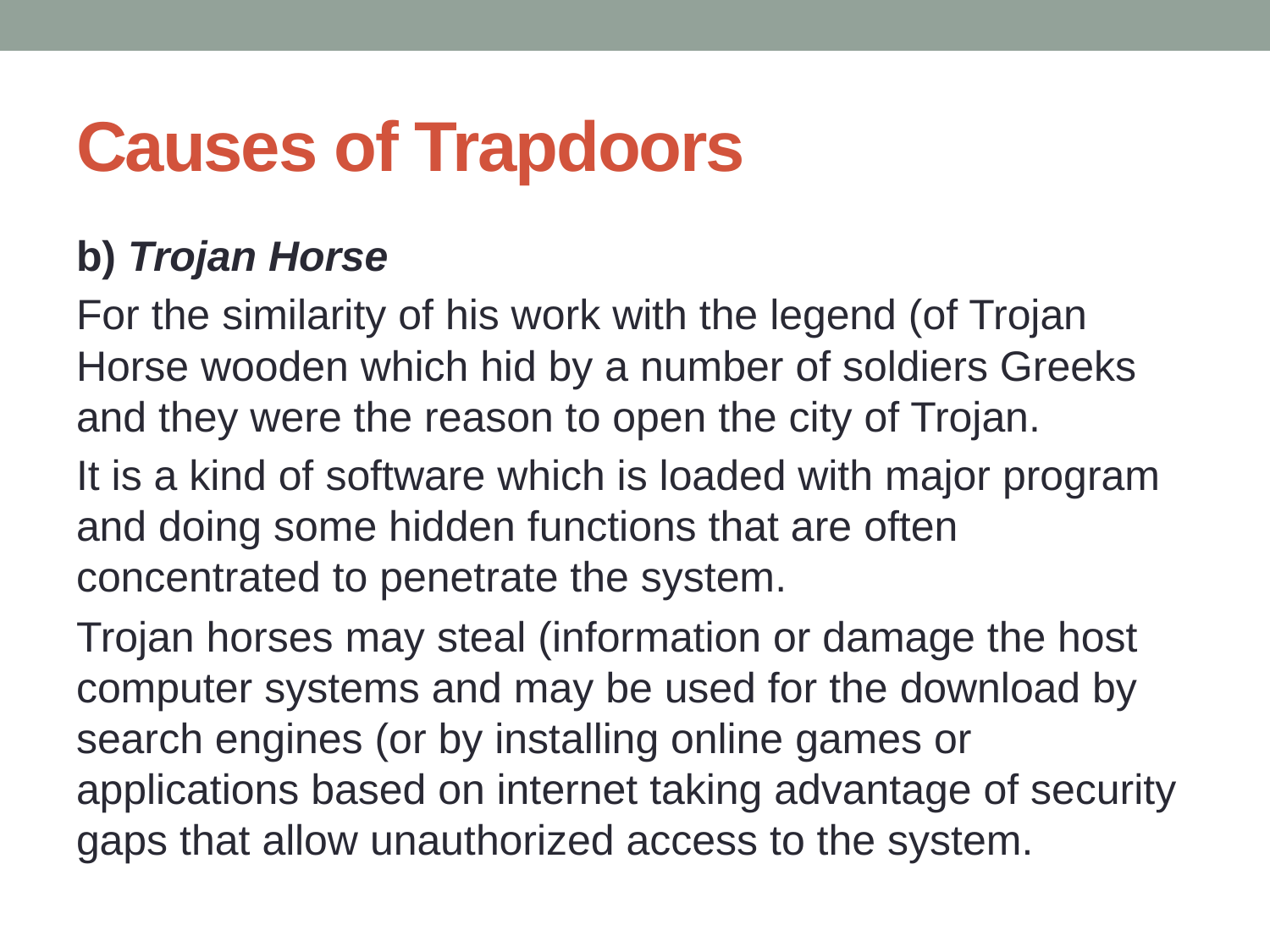

# Causes of Trapdoors
b) Trojan Horse
For the similarity of his work with the legend (of Trojan Horse wooden which hid by a number of soldiers Greeks and they were the reason to open the city of Trojan.
It is a kind of software which is loaded with major program and doing some hidden functions that are often concentrated to penetrate the system.
Trojan horses may steal (information or damage the host computer systems and may be used for the download by search engines (or by installing online games or applications based on internet taking advantage of security gaps that allow unauthorized access to the system.